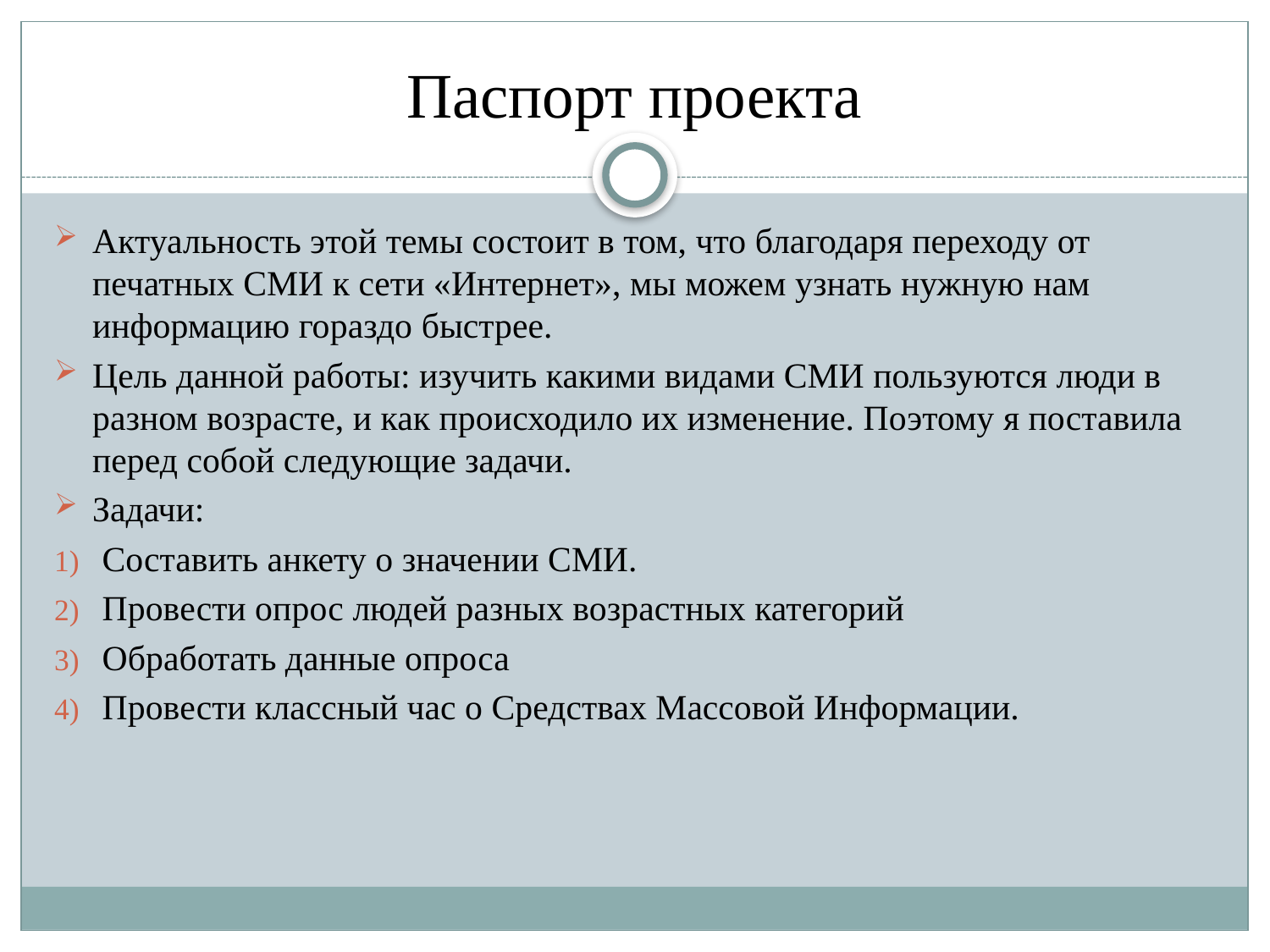

# Паспорт проекта
Актуальность этой темы состоит в том, что благодаря переходу от печатных СМИ к сети «Интернет», мы можем узнать нужную нам информацию гораздо быстрее.
Цель данной работы: изучить какими видами СМИ пользуются люди в разном возрасте, и как происходило их изменение. Поэтому я поставила перед собой следующие задачи.
Задачи:
Составить анкету о значении СМИ.
Провести опрос людей разных возрастных категорий
Обработать данные опроса
Провести классный час о Средствах Массовой Информации.